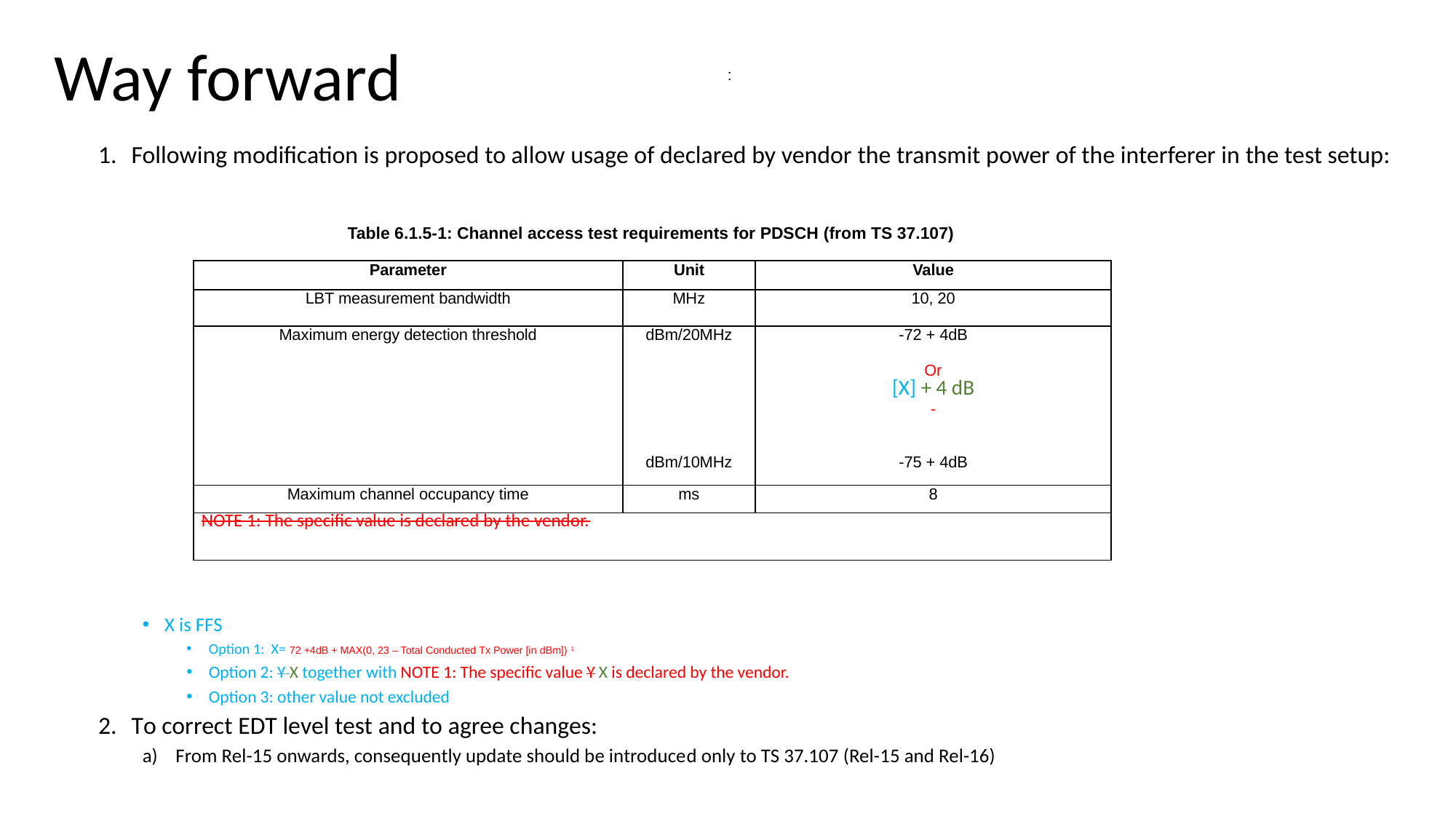

# Way forward
 :
Following modification is proposed to allow usage of declared by vendor the transmit power of the interferer in the test setup:

X is FFS
Option 1:  X= 72 +4dB + MAX(0, 23 – Total Conducted Tx Power [in dBm]) 1
Option 2: Y X together with NOTE 1: The specific value Y X is declared by the vendor.
Option 3: other value not excluded
To correct EDT level test and to agree changes:
From Rel-15 onwards, consequently update should be introduced only to TS 37.107 (Rel-15 and Rel-16)

Table 6.1.5-1: Channel access test requirements for PDSCH (from TS 37.107)
| Parameter | Unit | Value |
| --- | --- | --- |
| LBT measurement bandwidth | MHz | 10, 20 |
| Maximum energy detection threshold | dBm/20MHz       dBm/10MHz | -72 + 4dB Or [X] + 4 dB - -75 + 4dB |
| Maximum channel occupancy time | ms | 8 |
| NOTE 1: The specific value is declared by the vendor. |  |  |